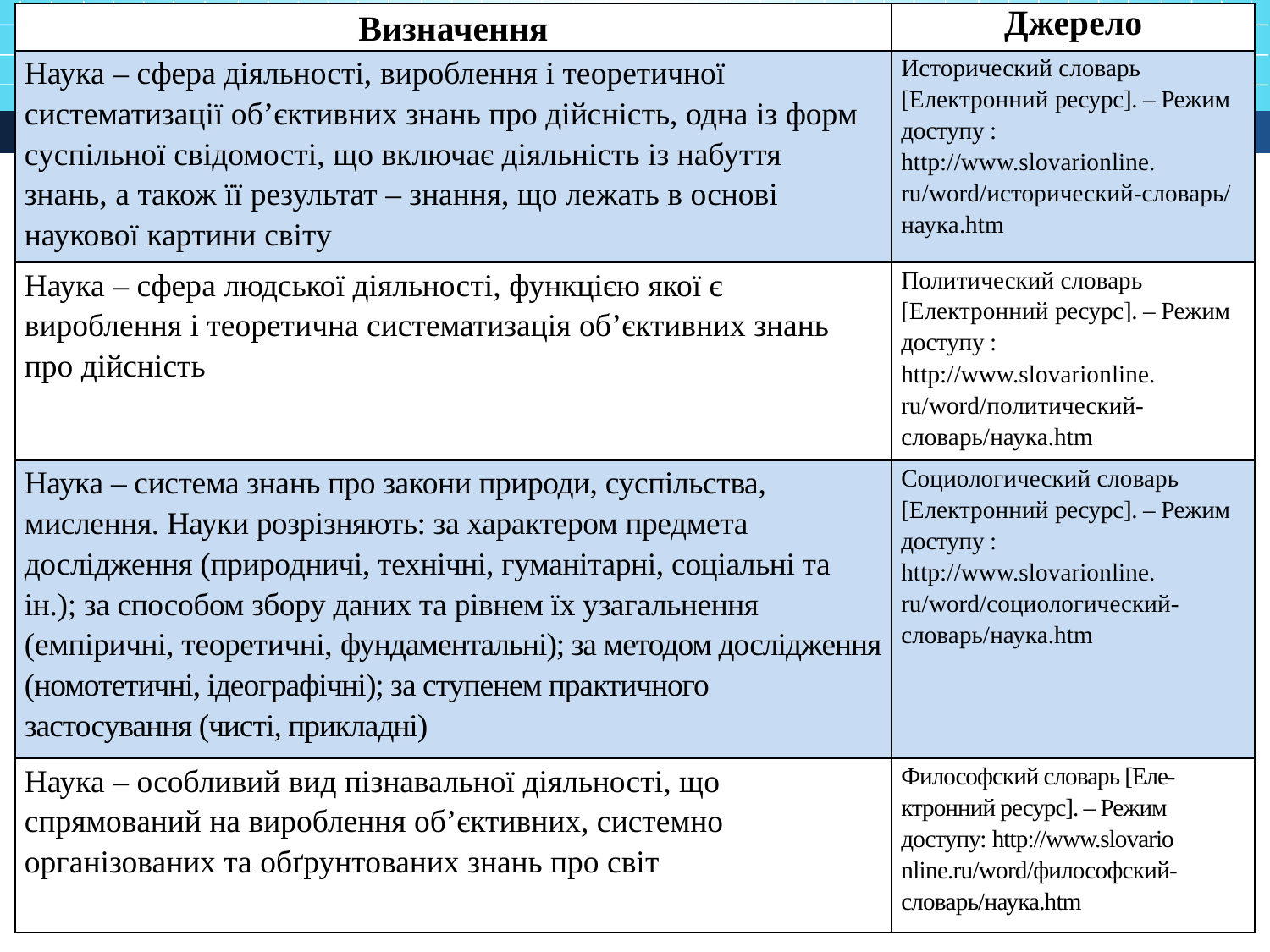

| Визначення | Джерело |
| --- | --- |
| Наука – сфера діяльності, вироблення і теоретичної систематизації об’єктивних знань про дійсність, одна із форм суспільної свідомості, що включає діяльність із набуття знань, а також її результат – знання, що лежать в основі наукової картини світу | Исторический словарь [Електронний ресурс]. – Режим доступу : http://www.slovarionline. ru/word/исторический-словарь/наука.htm |
| Наука – сфера людської діяльності, функцією якої є вироблення і теоретична систематизація об’єктивних знань про дійсність | Политический словарь [Електронний ресурс]. – Режим доступу : http://www.slovarionline. ru/word/политический-словарь/наука.htm |
| Наука – система знань про закони природи, суспільства, мислення. Науки розрізняють: за характером предмета дослідження (природничі, технічні, гуманітарні, соціальні та ін.); за способом збору даних та рівнем їх узагальнення (емпіричні, теоретичні, фундаментальні); за методом дослідження (номотетичні, ідеографічні); за ступенем практичного застосування (чисті, прикладні) | Социологический словарь [Електронний ресурс]. – Режим доступу : http://www.slovarionline. ru/word/социологический-словарь/наука.htm |
| Наука – особливий вид пізнавальної діяльності, що спрямований на вироблення об’єктивних, системно організованих та обґрунтованих знань про світ | Философский словарь [Еле-ктронний ресурс]. – Режим доступу: http://www.slovario nline.ru/word/философский-словарь/наука.htm |